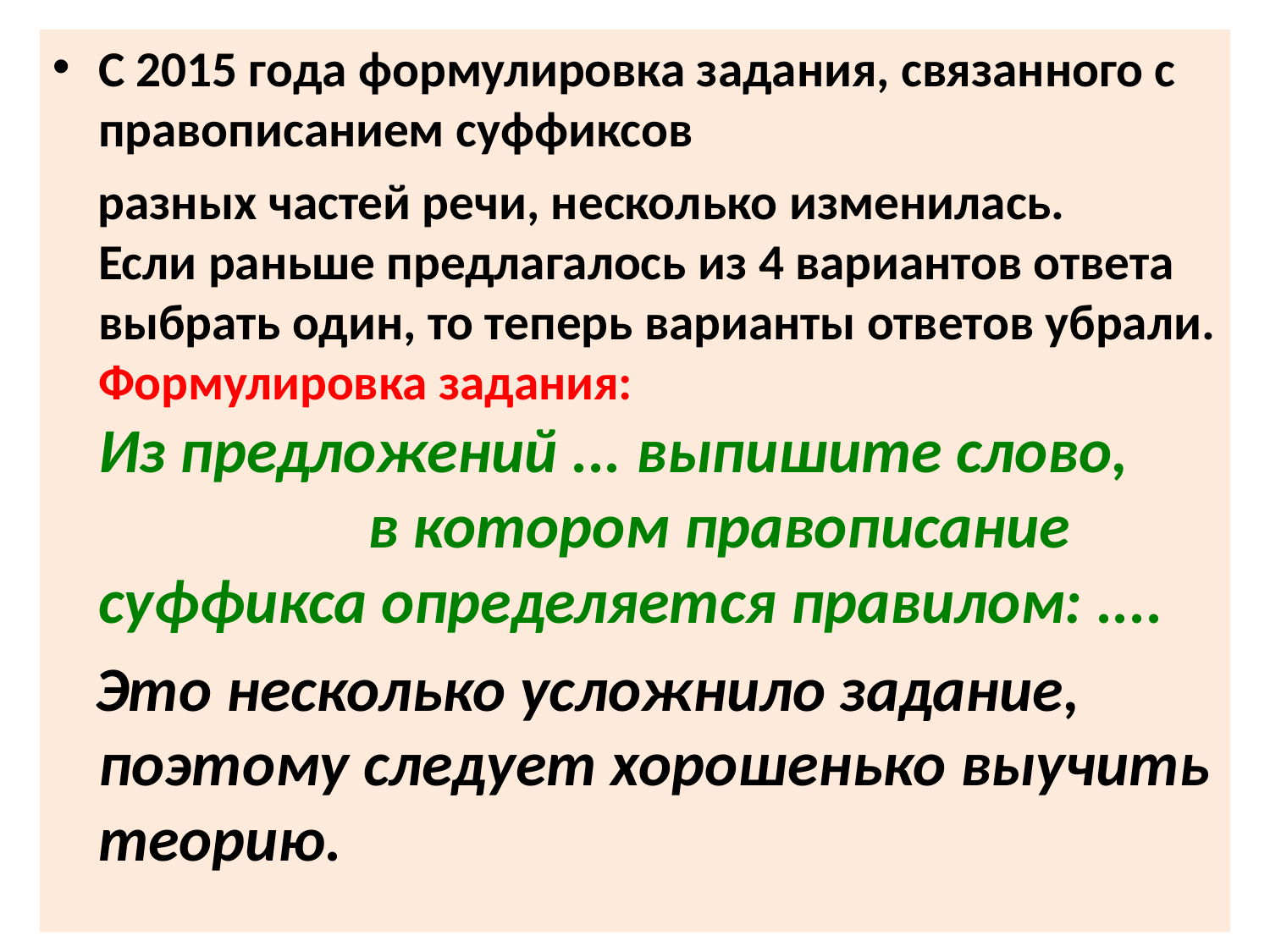

С 2015 года формулировка задания, связанного с  правописанием суффиксов
    разных частей речи, несколько изменилась. 
Если раньше предлагалось из 4 вариантов ответа выбрать один, то теперь варианты ответов убрали.
Формулировка задания:
Из предложений ... выпишите слово,                          в котором правописание суффикса определяется правилом: ....
   Это несколько усложнило задание, поэтому следует хорошенько выучить теорию.

#